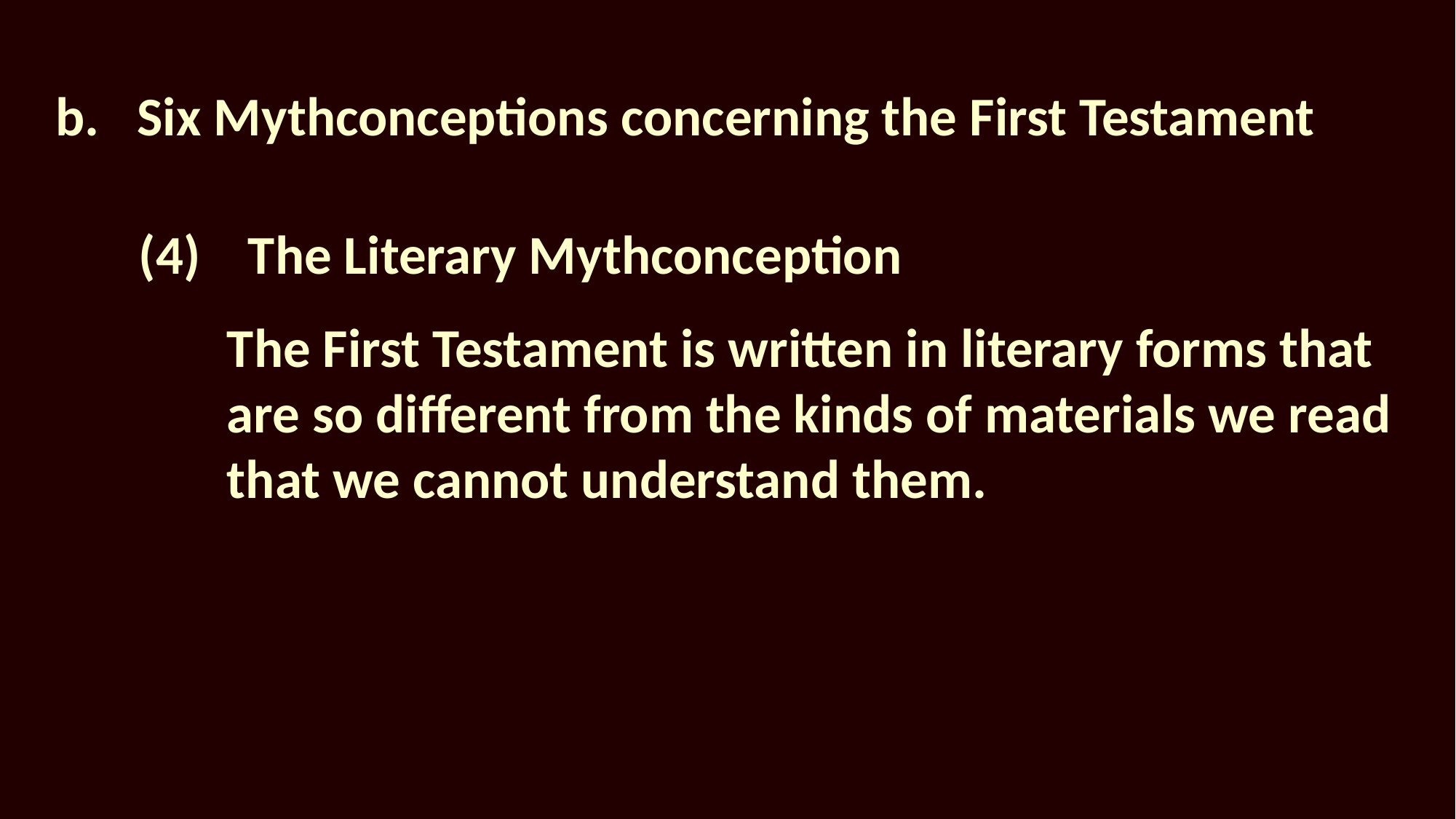

# b.	Six Mythconceptions concerning the First Testament

(4)	The Literary Mythconception
The First Testament is written in literary forms that are so different from the kinds of materials we read that we cannot understand them.